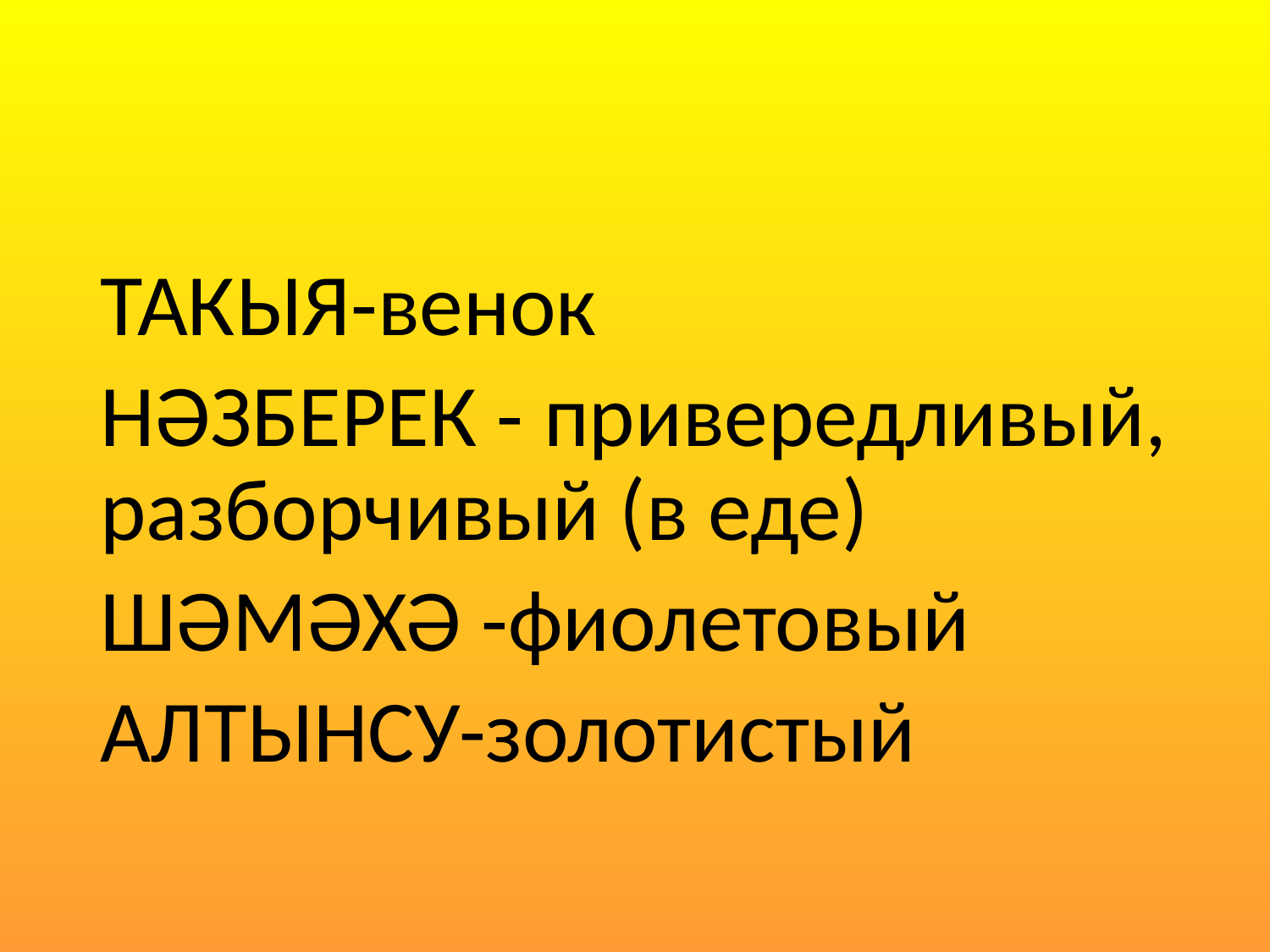

#
ТАКЫЯ-венок
НӘЗБЕРЕК - привередливый, разборчивый (в еде)
ШӘМӘХӘ -фиолетовый
АЛТЫНСУ-золотистый